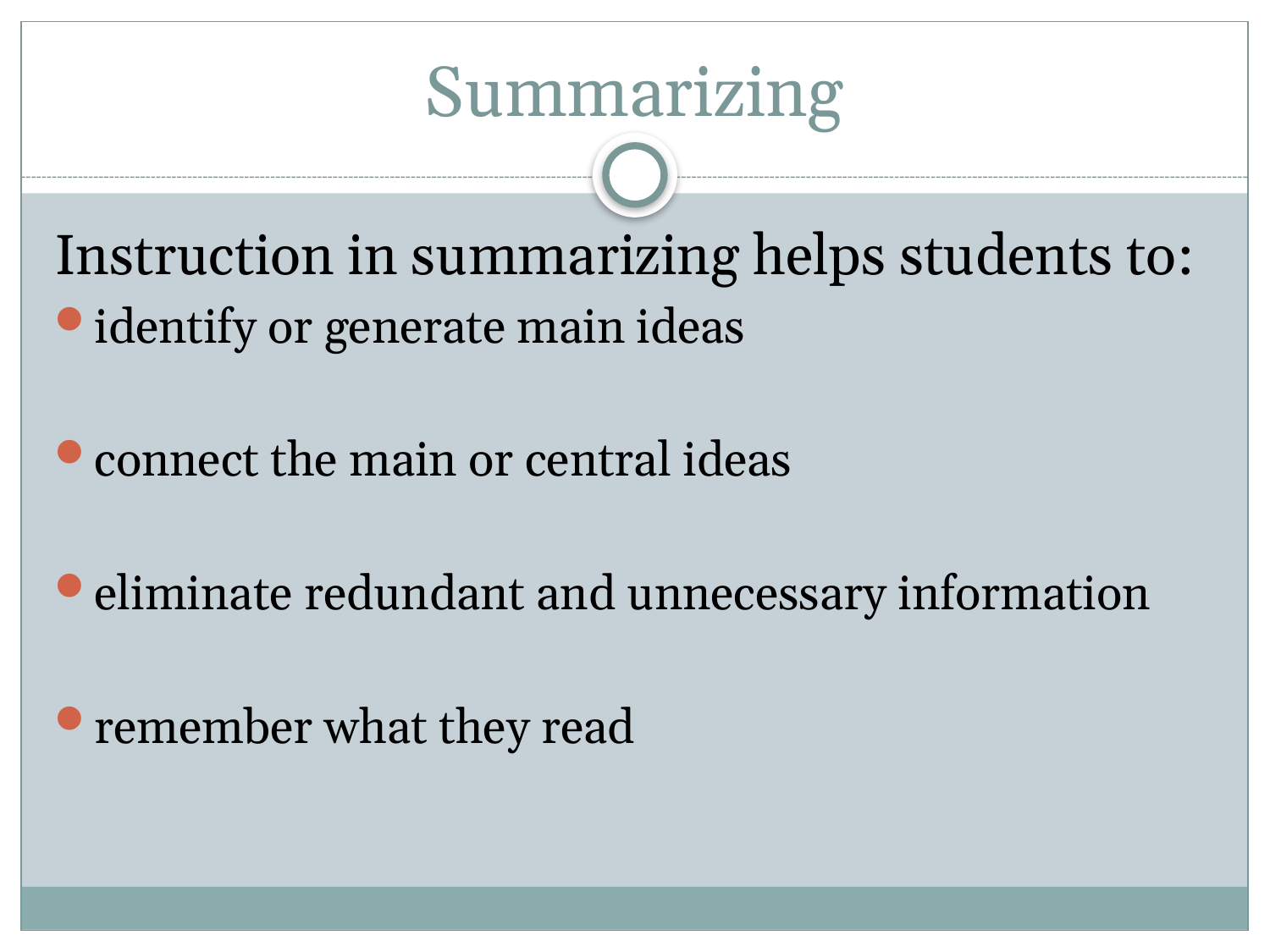

# Summarizing
Instruction in summarizing helps students to:
identify or generate main ideas

connect the main or central ideas

eliminate redundant and unnecessary information

remember what they read